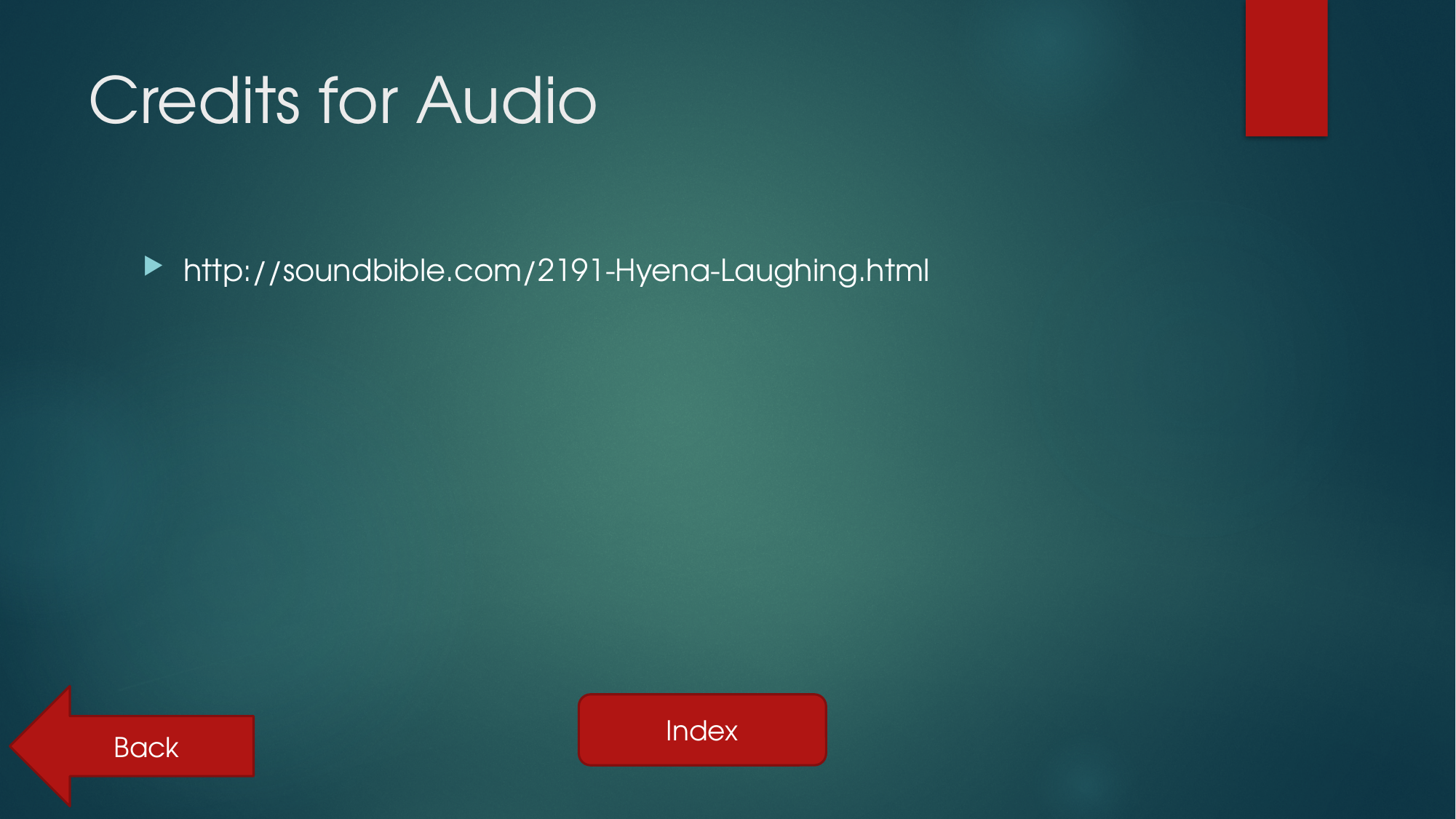

# Credits for Audio
http://soundbible.com/2191-Hyena-Laughing.html
Back
Index